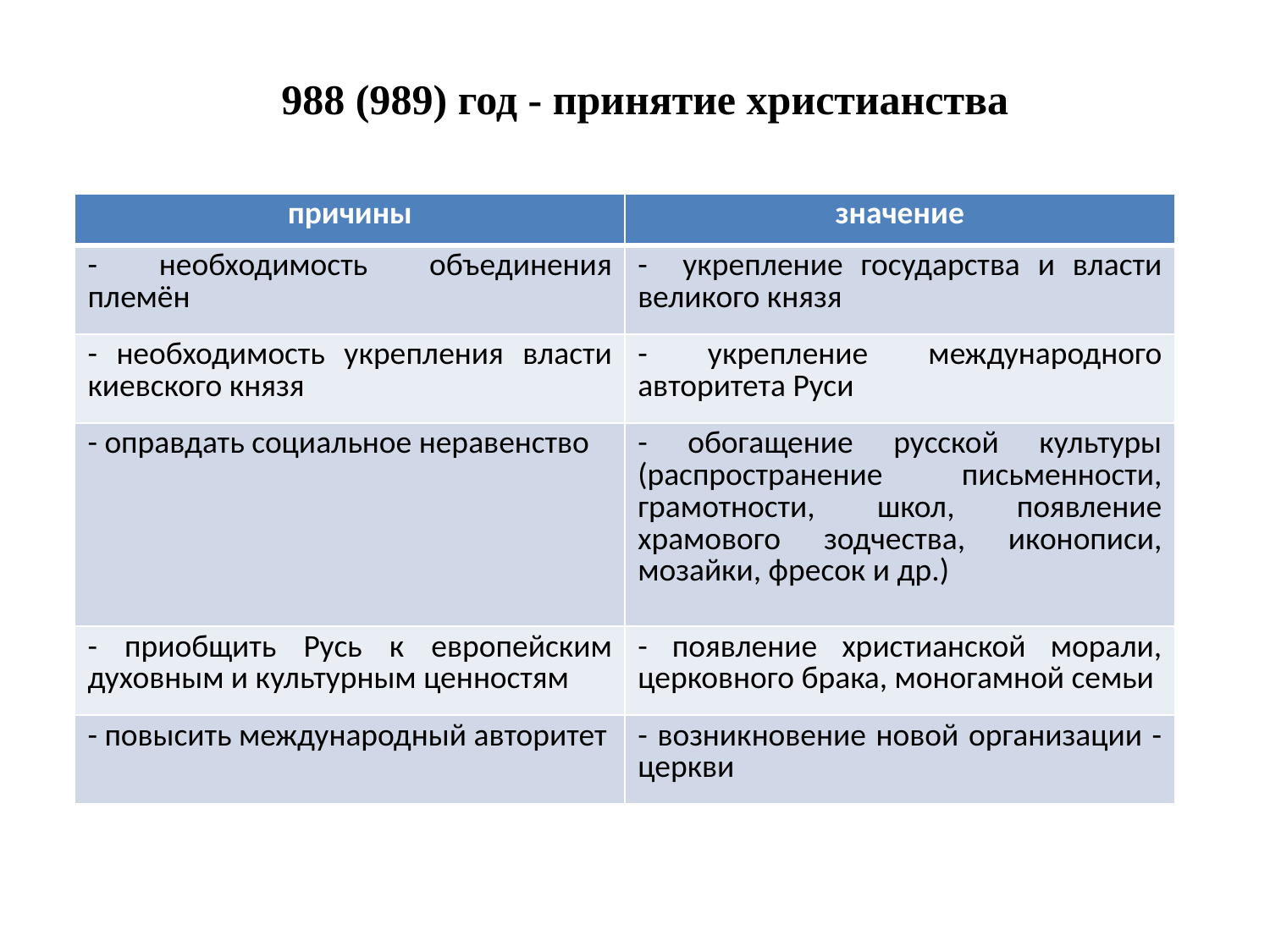

988 (989) год - принятие христианства
| причины | значение |
| --- | --- |
| - необходимость объединения племён | - укрепление государства и власти великого князя |
| - необходимость укрепления власти киевского князя | - укрепление международного авторитета Руси |
| - оправдать социальное неравенство | - обогащение русской культуры (распространение письменности, грамотности, школ, появление храмового зодчества, иконописи, мозайки, фресок и др.) |
| - приобщить Русь к европейским духовным и культурным ценностям | - появление христианской морали, церковного брака, моногамной семьи |
| - повысить международный авторитет | - возникновение новой организации - церкви |